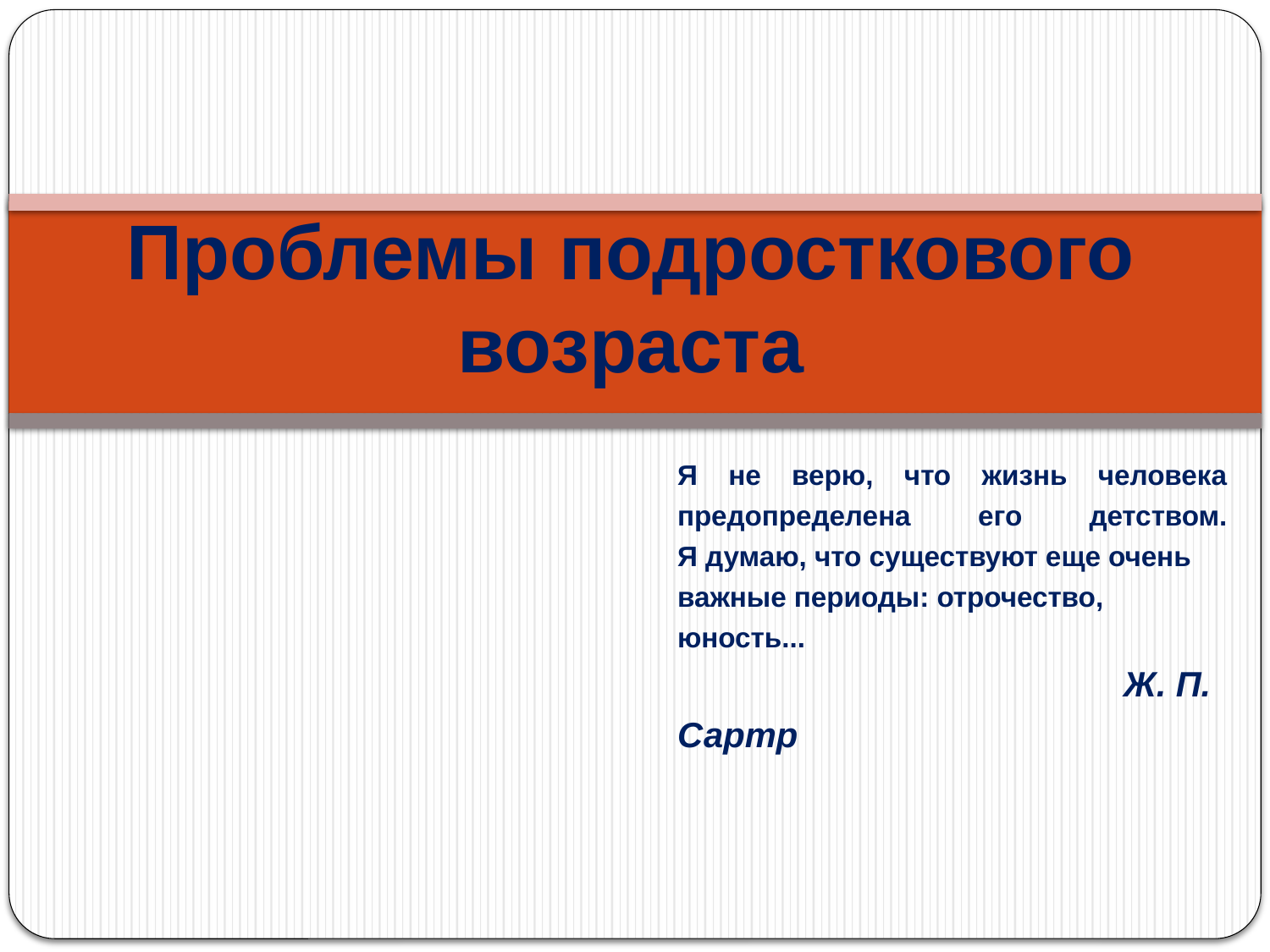

# Проблемы подросткового возраста
Я не верю, что жизнь человека предопределена его детством.
Я думаю, что существуют еще очень
важные периоды: отрочество, юность...
                                                         Ж. П. Сартр